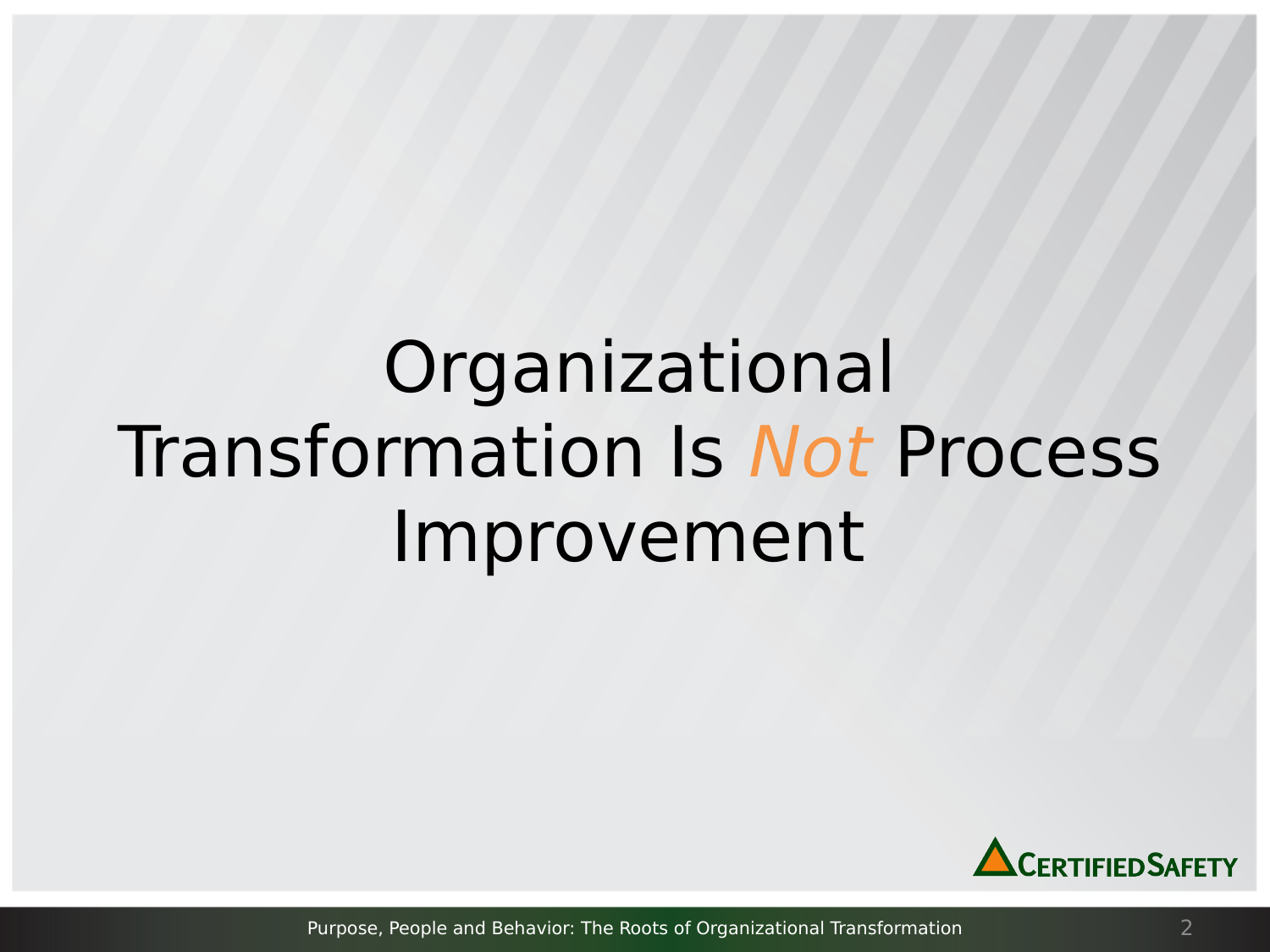

# Organizational Transformation Is Not Process Improvement
2
Purpose, People and Behavior: The Roots of Organizational Transformation